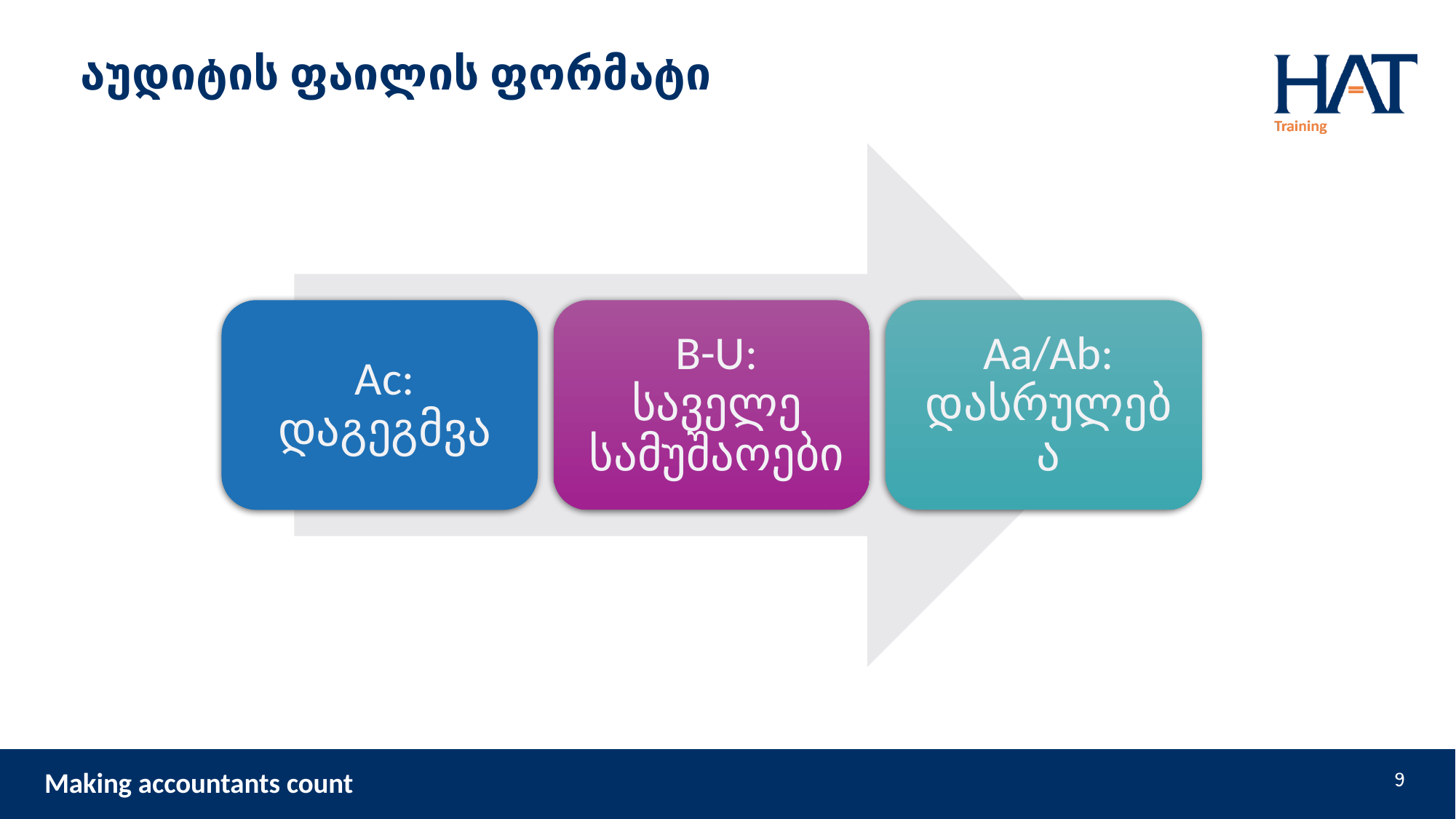

# აუდიტის ფაილის ფორმატი
Ac: დაგეგმვა
B-U: საველე სამუშაოები
Aa/Ab: დასრულება
9